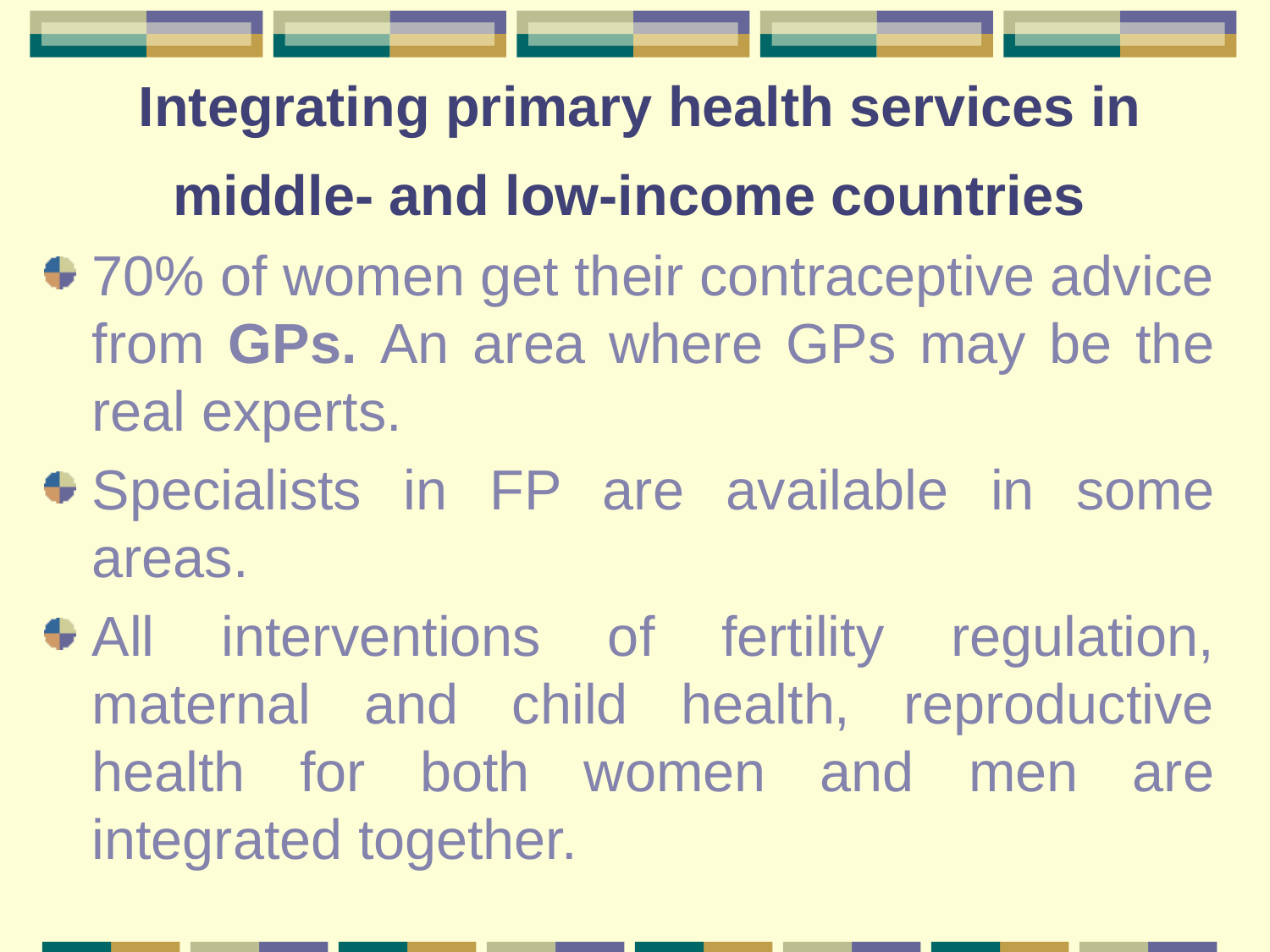

# Integrating primary health services in middle- and low-income countries
70% of women get their contraceptive advice from GPs. An area where GPs may be the real experts.
Specialists in FP are available in some areas.
All interventions of fertility regulation, maternal and child health, reproductive health for both women and men are integrated together.